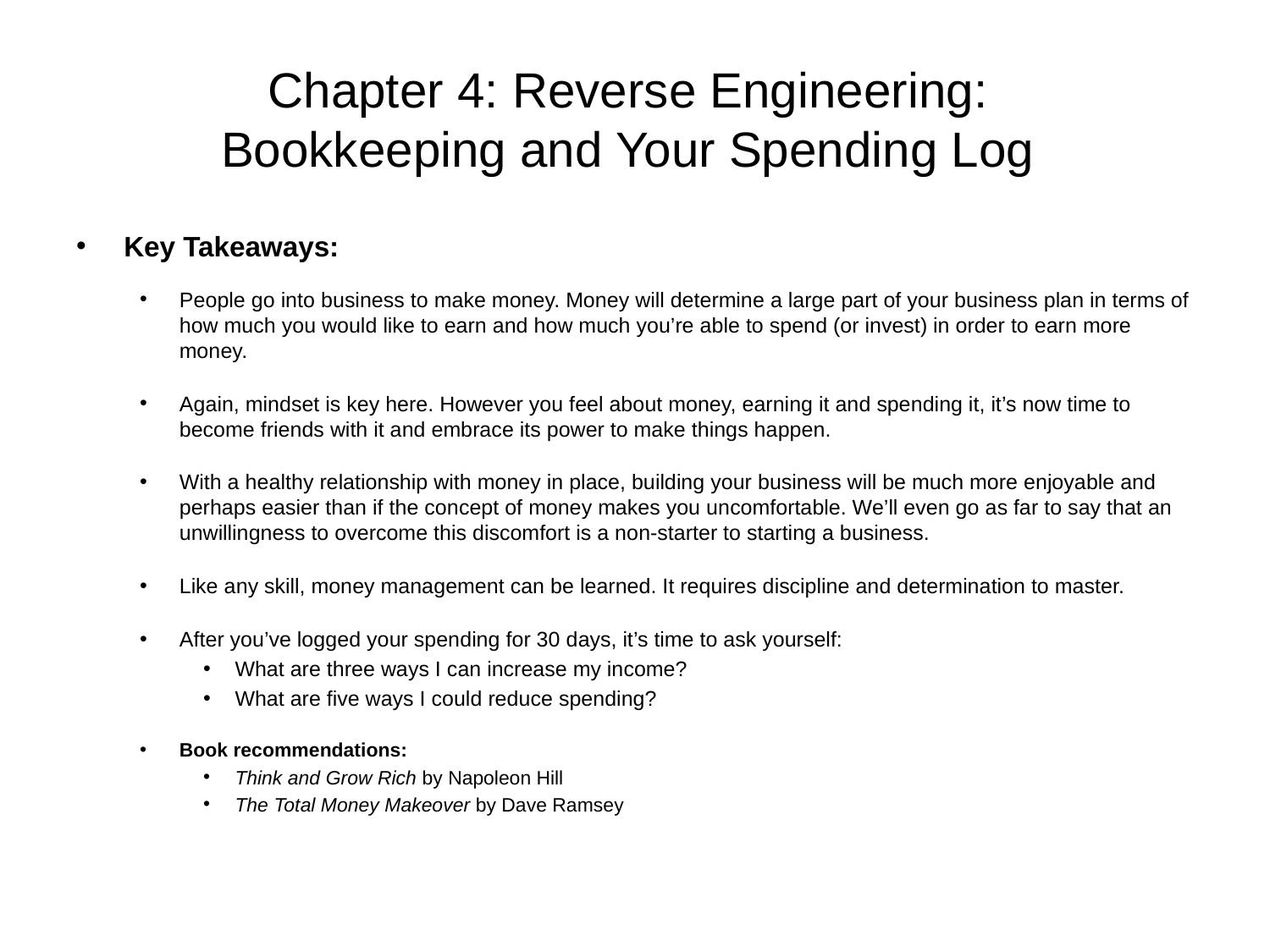

# Chapter 4: Reverse Engineering: Bookkeeping and Your Spending Log
Key Takeaways:

People go into business to make money. Money will determine a large part of your business plan in terms of how much you would like to earn and how much you’re able to spend (or invest) in order to earn more money.

Again, mindset is key here. However you feel about money, earning it and spending it, it’s now time to become friends with it and embrace its power to make things happen.

With a healthy relationship with money in place, building your business will be much more enjoyable and perhaps easier than if the concept of money makes you uncomfortable. We’ll even go as far to say that an unwillingness to overcome this discomfort is a non-starter to starting a business.

Like any skill, money management can be learned. It requires discipline and determination to master.

After you’ve logged your spending for 30 days, it’s time to ask yourself:
What are three ways I can increase my income?
What are five ways I could reduce spending?

Book recommendations:
Think and Grow Rich by Napoleon Hill
The Total Money Makeover by Dave Ramsey